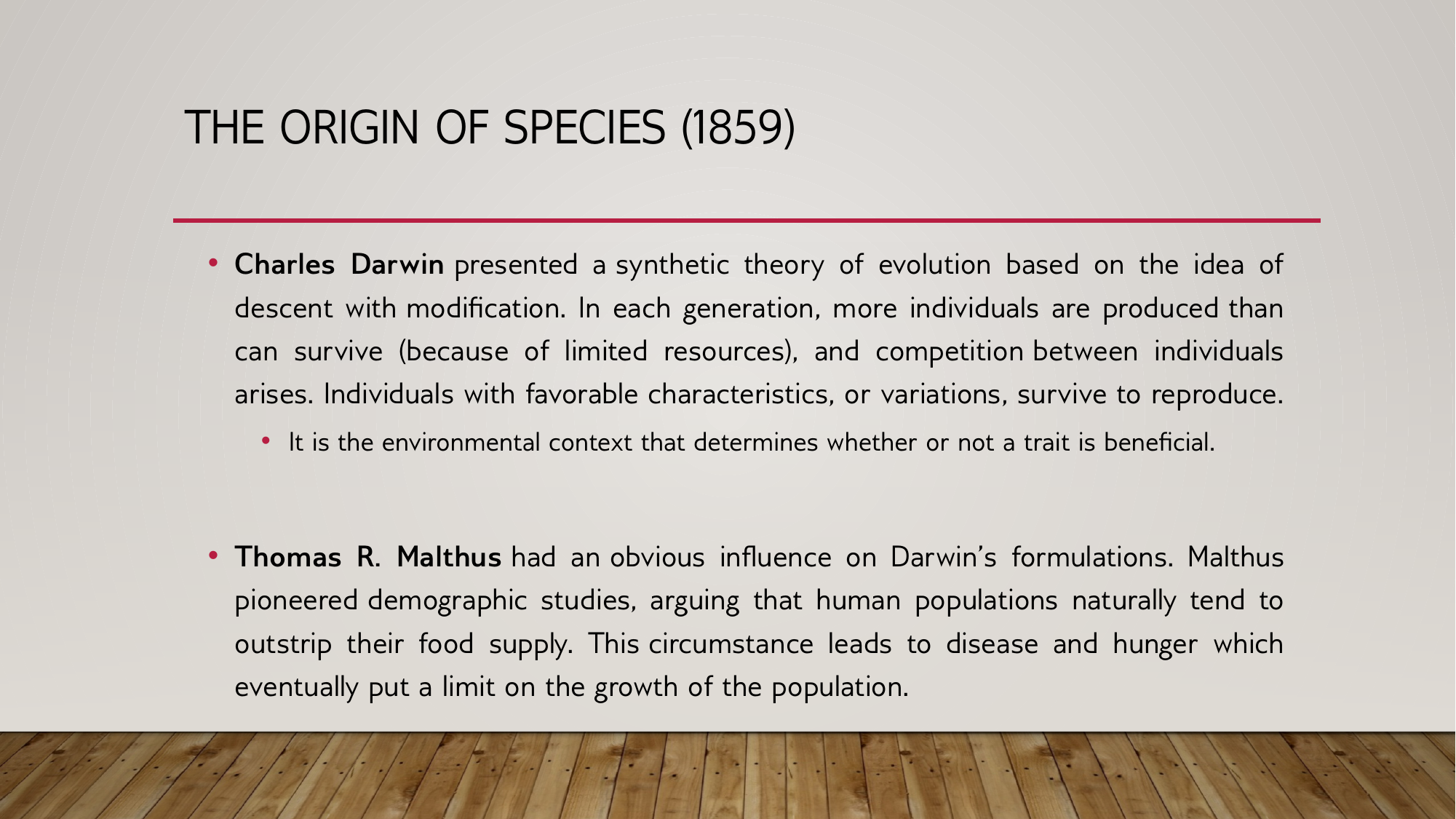

# The Origin of Species (1859)
Charles Darwin presented a synthetic theory of evolution based on the idea of descent with modification. In each generation, more individuals are produced than can survive (because of limited resources), and competition between individuals arises. Individuals with favorable characteristics, or variations, survive to reproduce.
It is the environmental context that determines whether or not a trait is beneficial.

Thomas R. Malthus had an obvious influence on Darwin’s formulations. Malthus pioneered demographic studies, arguing that human populations naturally tend to outstrip their food supply. This circumstance leads to disease and hunger which eventually put a limit on the growth of the population.